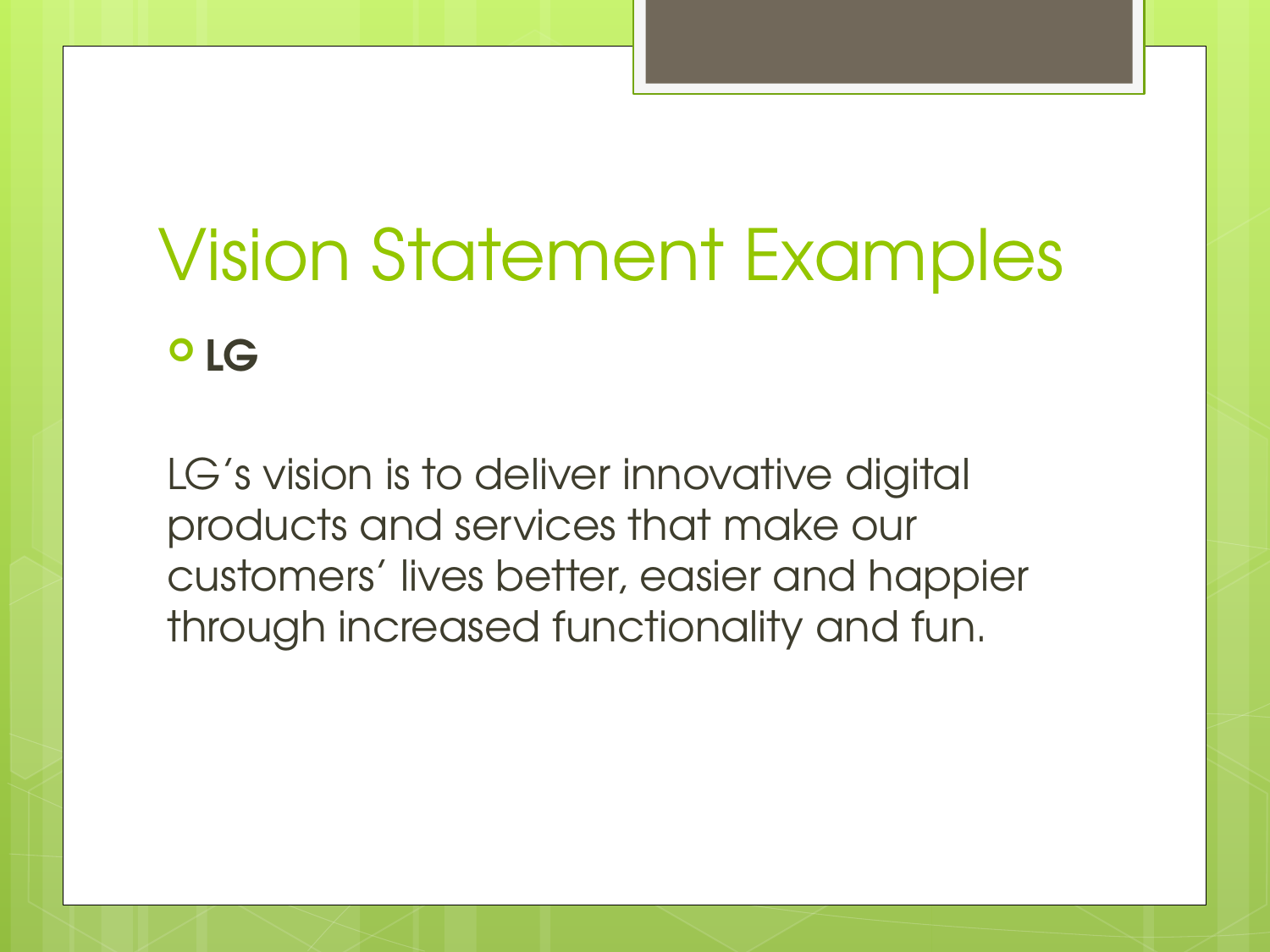

# Vision Statement Examples
LG

LG’s vision is to deliver innovative digital products and services that make our customers’ lives better, easier and happier through increased functionality and fun.